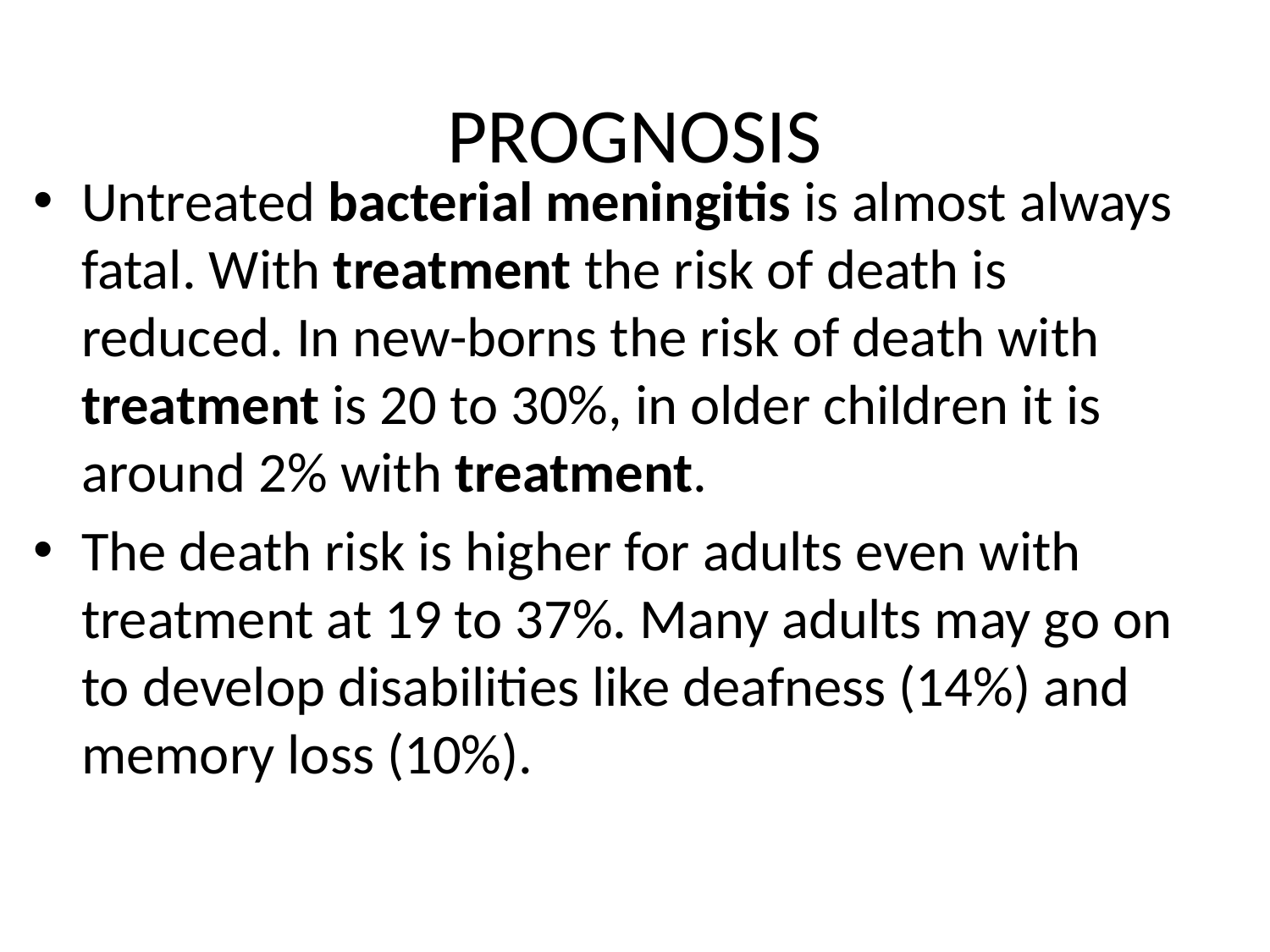

# PROGNOSIS
Untreated bacterial meningitis is almost always fatal. With treatment the risk of death is reduced. In new-borns the risk of death with treatment is 20 to 30%, in older children it is around 2% with treatment.
The death risk is higher for adults even with treatment at 19 to 37%. Many adults may go on to develop disabilities like deafness (14%) and memory loss (10%).